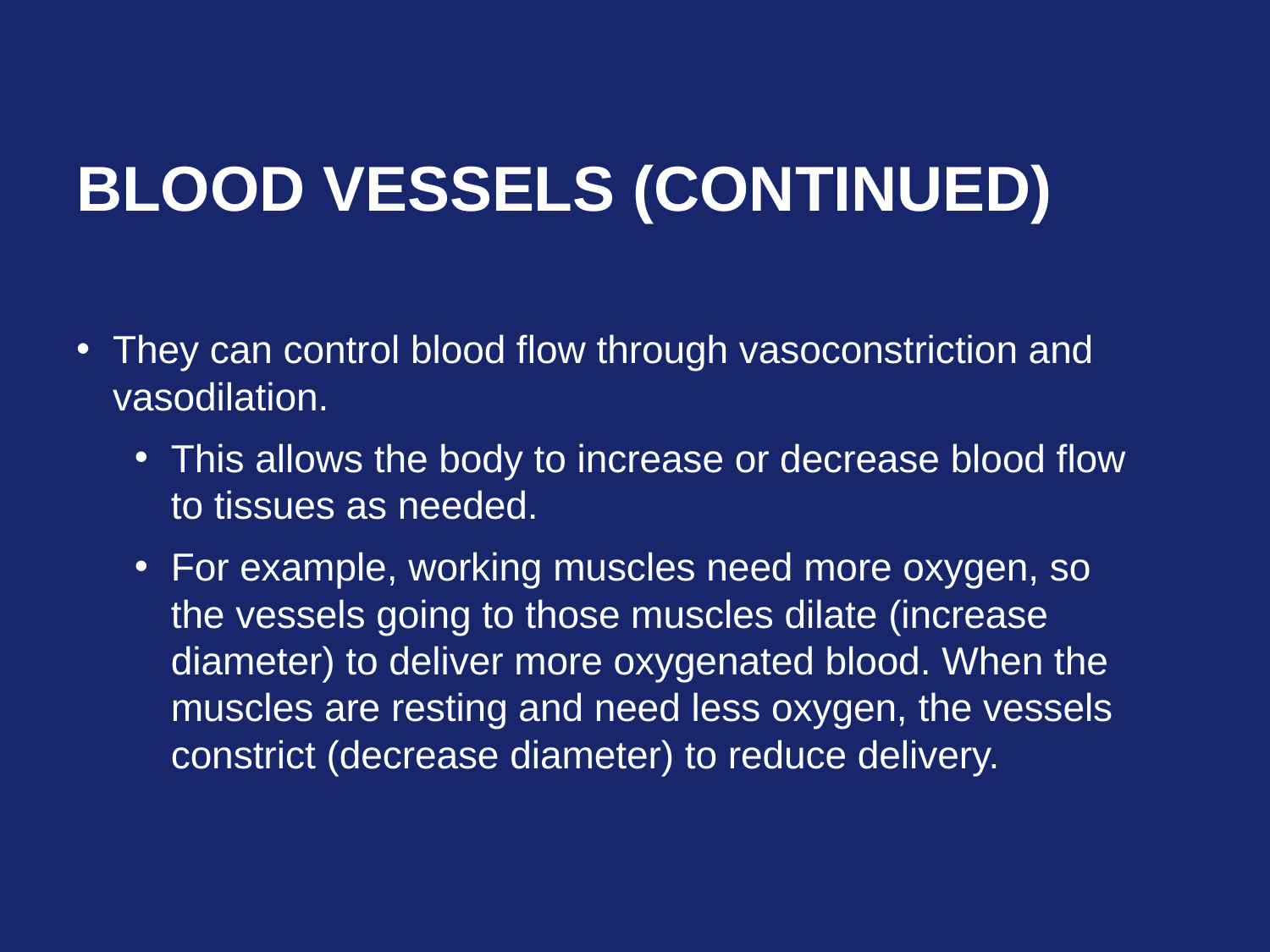

# Blood Vessels (continued)
They can control blood flow through vasoconstriction and vasodilation.
This allows the body to increase or decrease blood flow to tissues as needed.
For example, working muscles need more oxygen, so the vessels going to those muscles dilate (increase diameter) to deliver more oxygenated blood. When the muscles are resting and need less oxygen, the vessels constrict (decrease diameter) to reduce delivery.